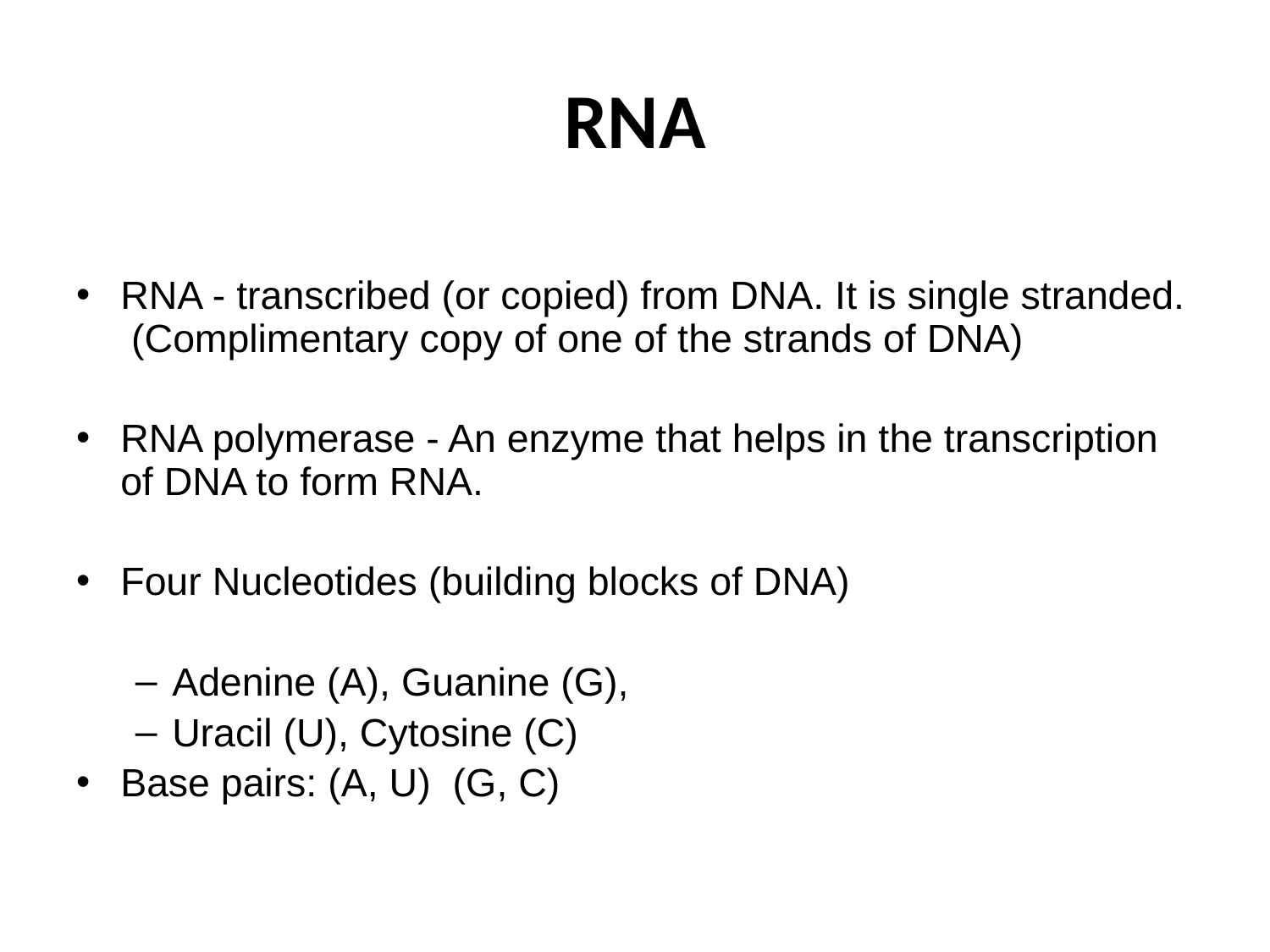

# RNA

RNA - transcribed (or copied) from DNA. It is single stranded.  (Complimentary copy of one of the strands of DNA)

RNA polymerase - An enzyme that helps in the transcription of DNA to form RNA.

Four Nucleotides (building blocks of DNA)

Adenine (A), Guanine (G),
Uracil (U), Cytosine (C)
Base pairs: (A, U)  (G, C)